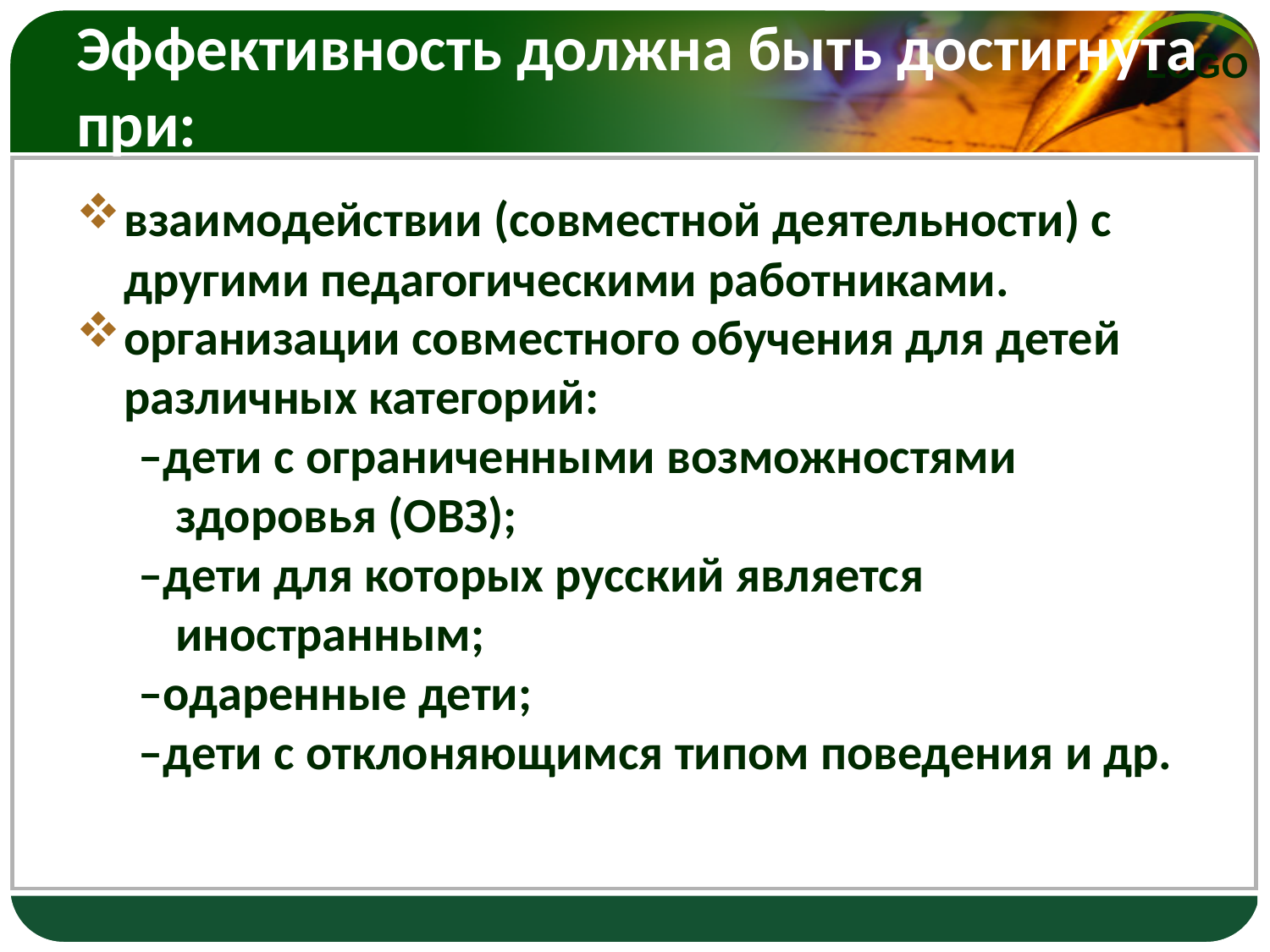

# Эффективность должна быть достигнута при:
взаимодействии (совместной деятельности) с другими педагогическими работниками.
организации совместного обучения для детей различных категорий:
–дети с ограниченными возможностями здоровья (ОВЗ);
–дети для которых русский является иностранным;
–одаренные дети;
–дети с отклоняющимся типом поведения и др.